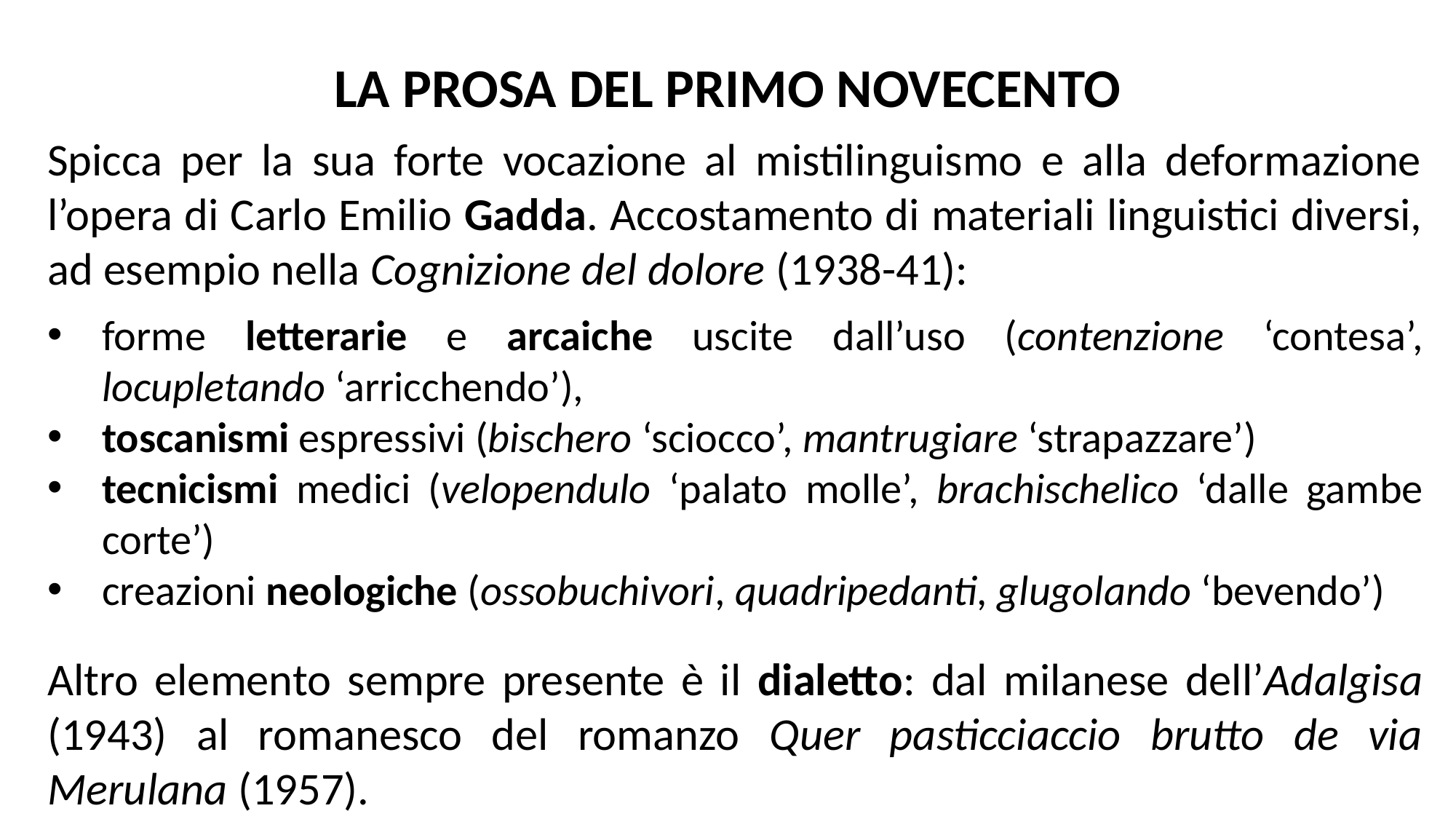

LA PROSA DEL PRIMO NOVECENTO
Spicca per la sua forte vocazione al mistilinguismo e alla deformazione l’opera di Carlo Emilio Gadda. Accostamento di materiali linguistici diversi, ad esempio nella Cognizione del dolore (1938-41):

forme letterarie e arcaiche uscite dall’uso (contenzione ‘contesa’, locupletando ‘arricchendo’),
toscanismi espressivi (bischero ‘sciocco’, mantrugiare ‘strapazzare’)
tecnicismi medici (velopendulo ‘palato molle’, brachischelico ‘dalle gambe corte’)
creazioni neologiche (ossobuchivori, quadripedanti, glugolando ‘bevendo’)
Altro elemento sempre presente è il dialetto: dal milanese dell’Adalgisa (1943) al romanesco del romanzo Quer pasticciaccio brutto de via Merulana (1957).